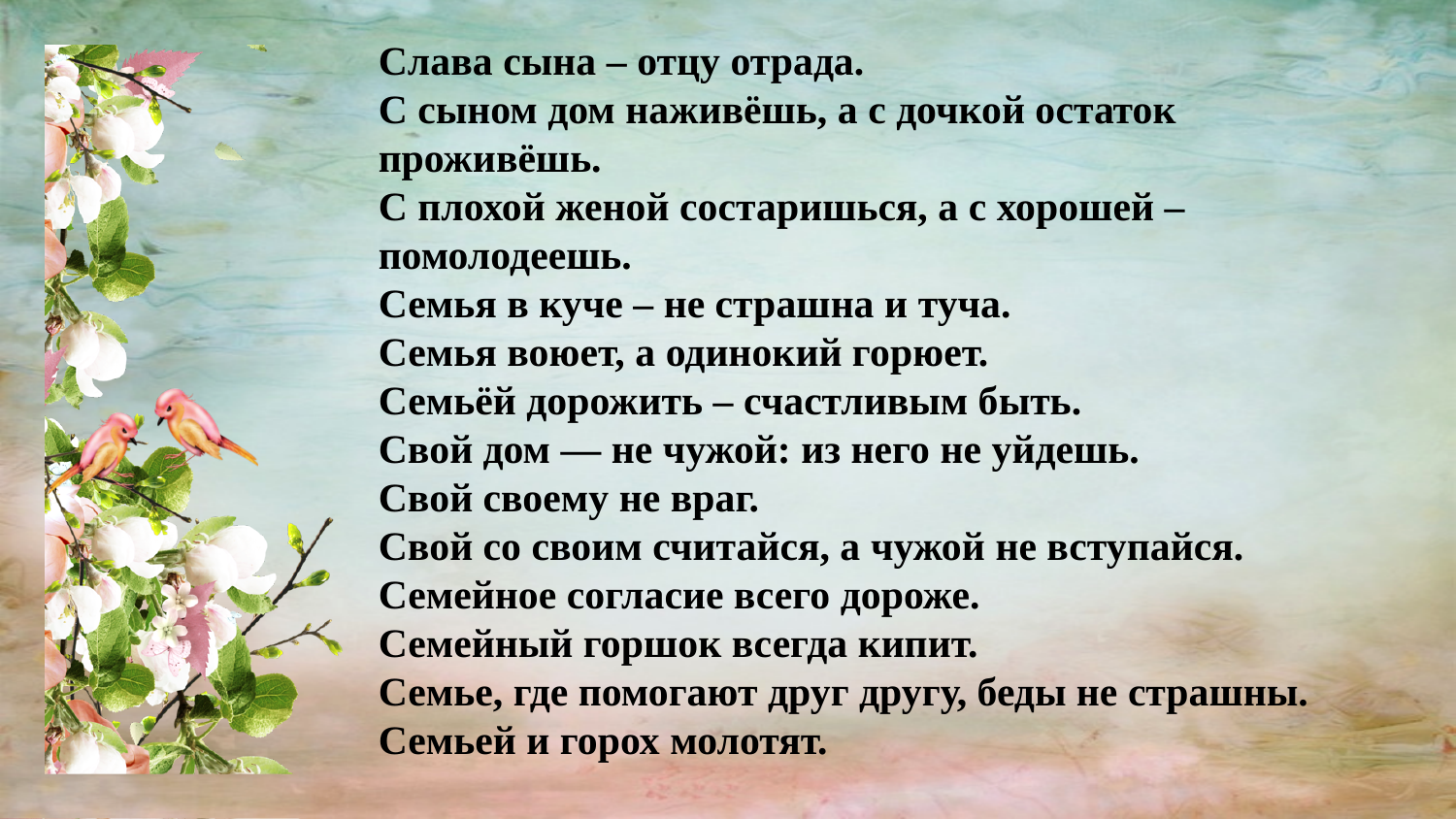

Слава сына – отцу отрада.
С сыном дом наживёшь, а с дочкой остаток проживёшь.
С плохой женой состаришься, а с хорошей – помолодеешь.
Семья в куче – не страшна и туча.
Семья воюет, а одинокий горюет.
Семьёй дорожить – счастливым быть.
Свой дом — не чужой: из него не уйдешь.
Свой своему не враг.
Свой со своим считайся, а чужой не вступайся.
Семейное согласие всего дороже.
Семейный горшок всегда кипит.
Семье, где помогают друг другу, беды не страшны.
Семьей и горох молотят.